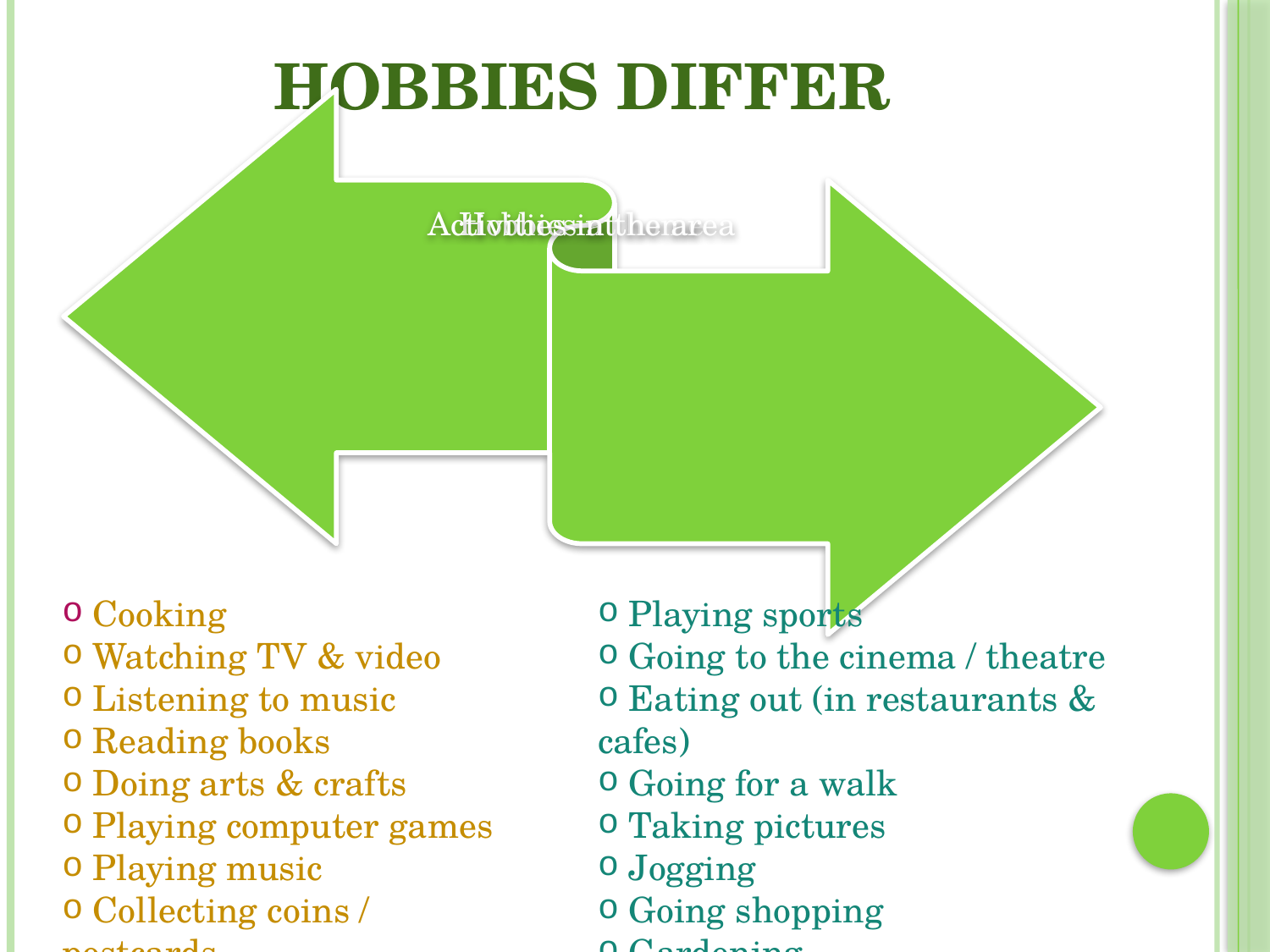

# HOBBIES DIFFER

 Playing sports
 Going to the cinema / theatre
 Eating out (in restaurants & cafes)
 Going for a walk
 Taking pictures
 Jogging
 Going shopping
 Gardening

 Cooking
 Watching TV & video
 Listening to music
 Reading books
 Doing arts & crafts
 Playing computer games
 Playing music
 Collecting coins / postcards